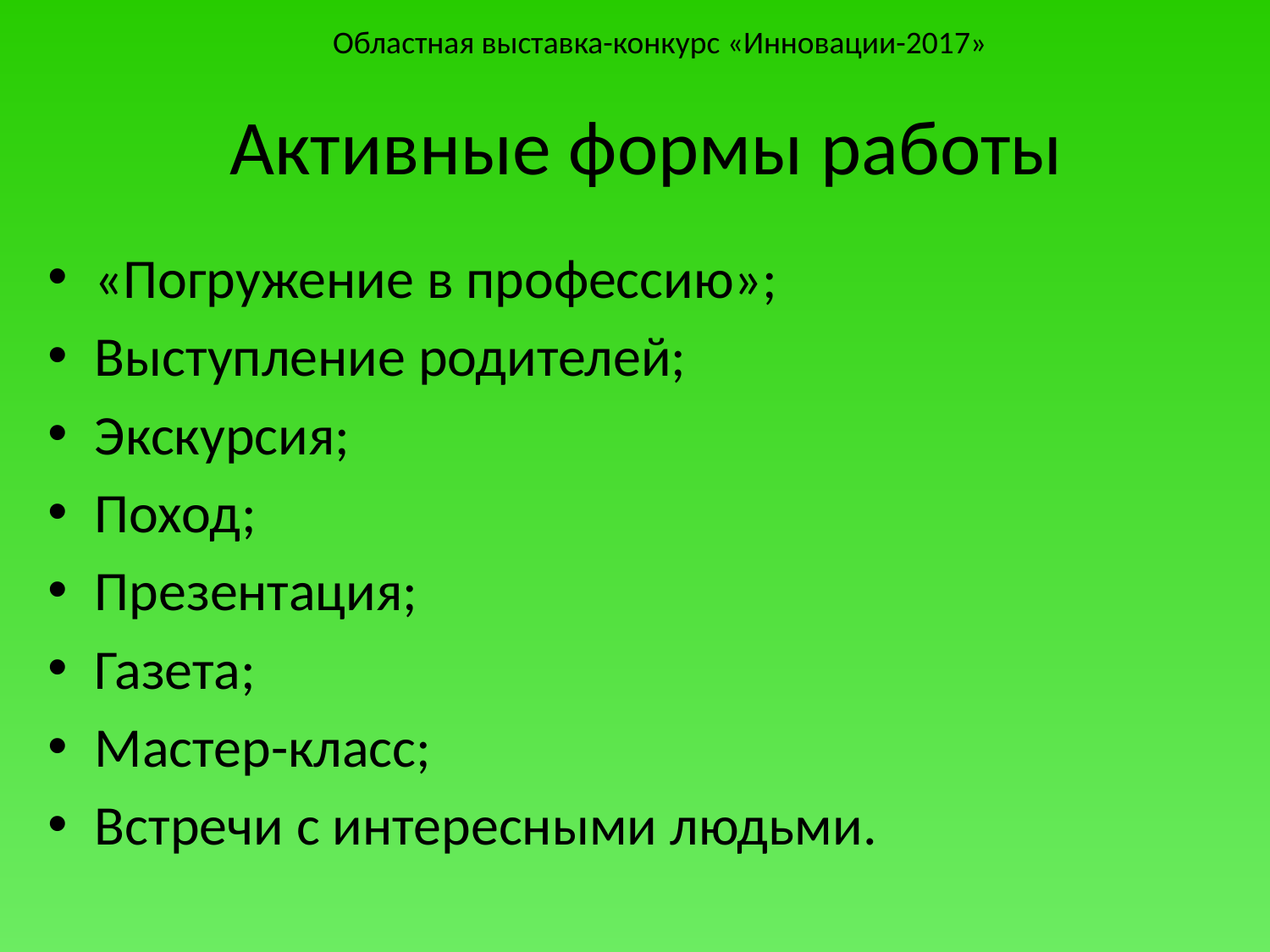

Областная выставка-конкурс «Инновации-2017»

# Активные формы работы
«Погружение в профессию»;
Выступление родителей;
Экскурсия;
Поход;
Презентация;
Газета;
Мастер-класс;
Встречи с интересными людьми.